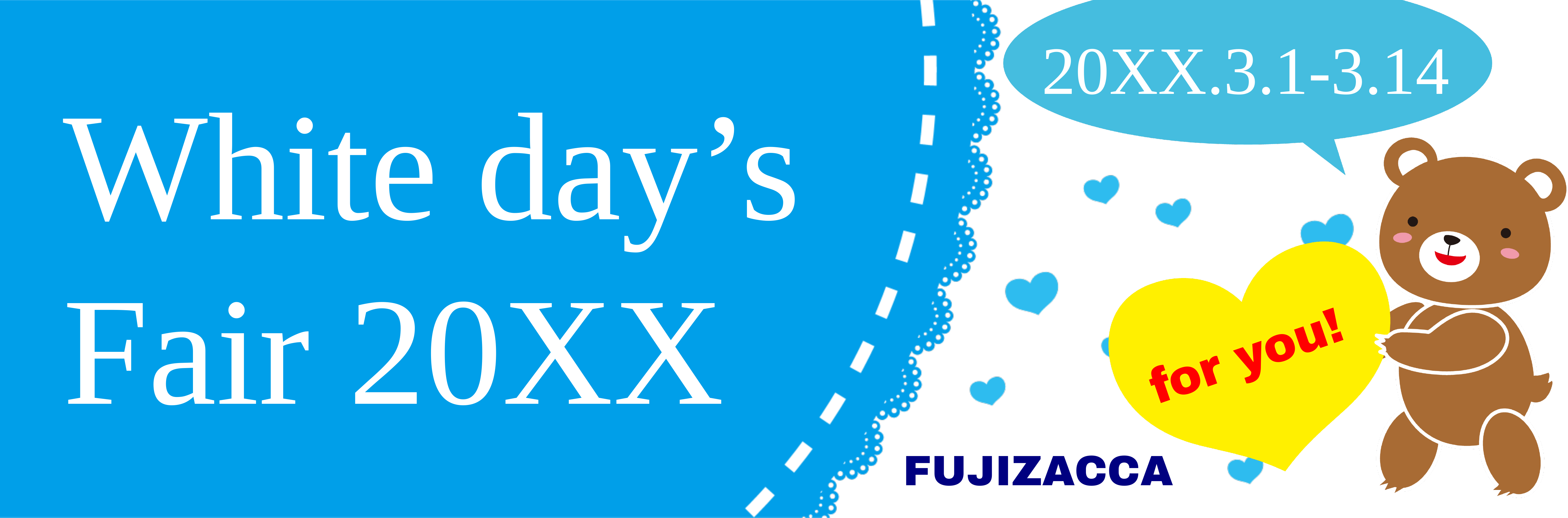

20XX.3.1-3.14
White day’s
Fair 20XX
for you!
FUJIZACCA